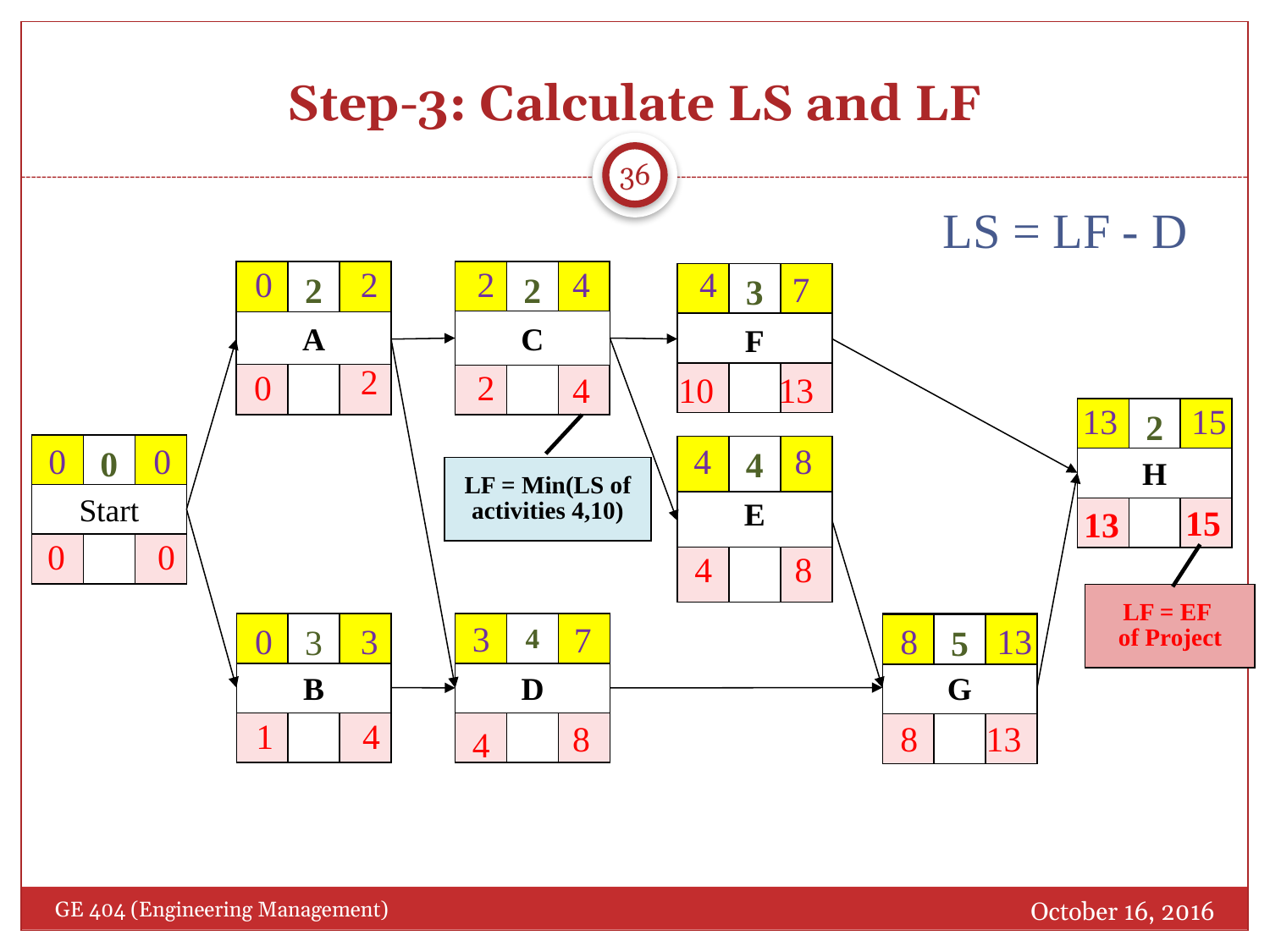

# Step-3: Calculate LS and LF
36
LS = LF - D
0
2
2
4
4
7

2

A

2

C

3

F

4

E

H

2

D

4

Start

0

B

3

G

5

13
15
0
0
4
8
3
7
0
3
8
13
2
0
2
4

LF = Min(LS of activities 4,10)
10
13
15

LF = EF
of Project
13
0
0
4
8
1
4
8
8
13
4
October 16, 2016
GE 404 (Engineering Management)